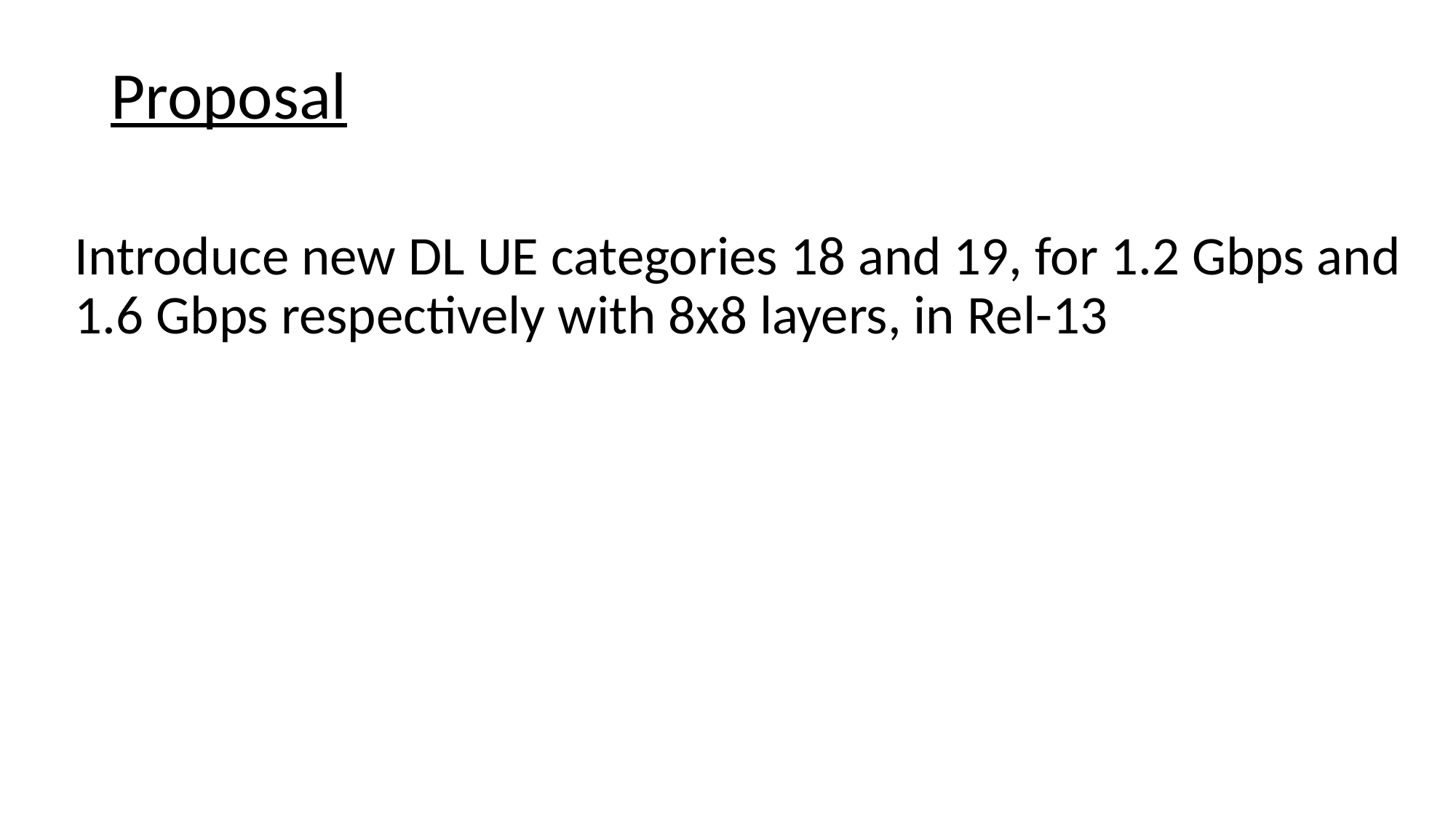

# Proposal
Introduce new DL UE categories 18 and 19, for 1.2 Gbps and 1.6 Gbps respectively with 8x8 layers, in Rel-13